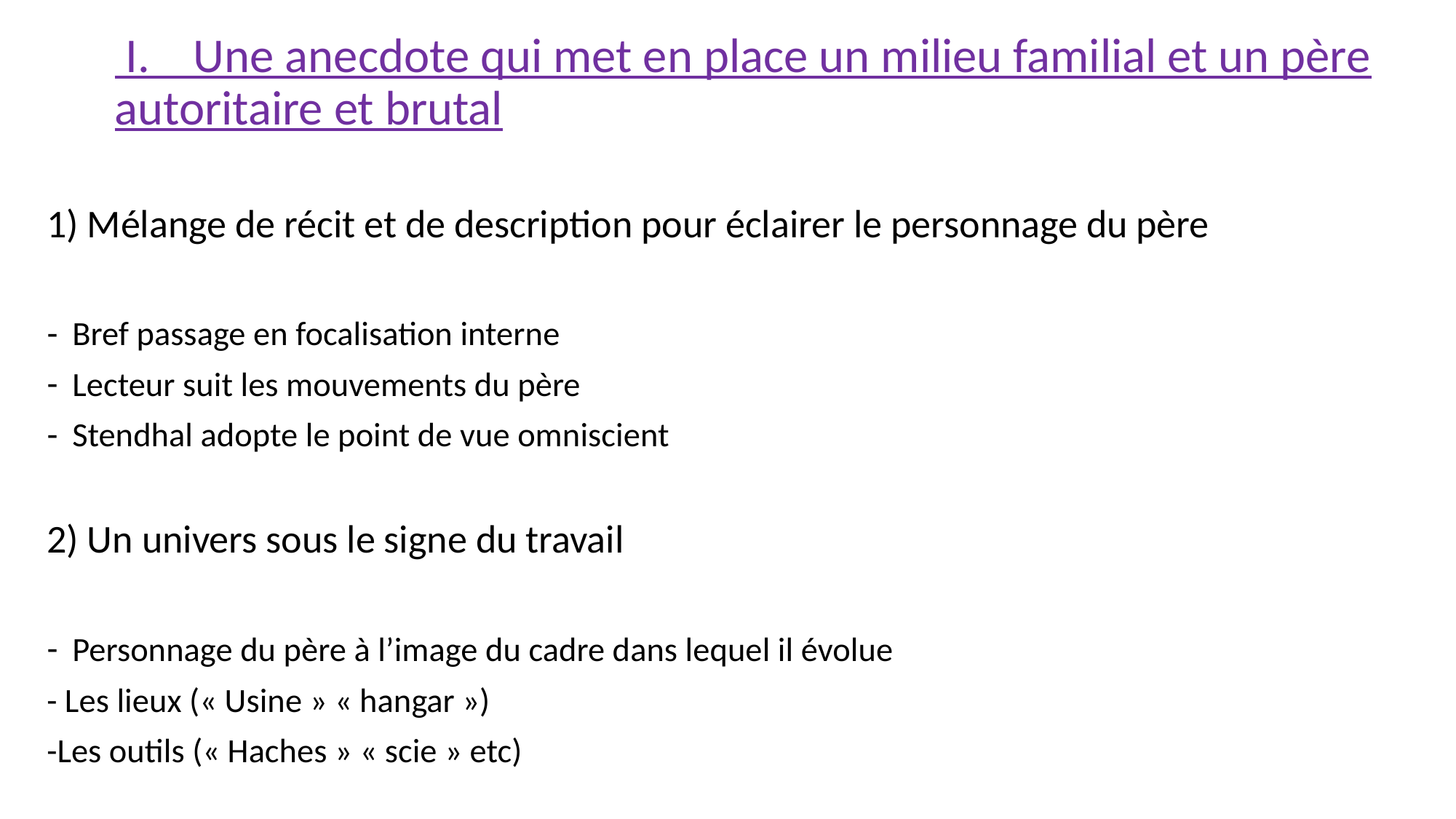

# I.    Une anecdote qui met en place un milieu familial et un père autoritaire et brutal
1) Mélange de récit et de description pour éclairer le personnage du père

Bref passage en focalisation interne
Lecteur suit les mouvements du père
Stendhal adopte le point de vue omniscient

2) Un univers sous le signe du travail

Personnage du père à l’image du cadre dans lequel il évolue
- Les lieux (« Usine » « hangar »)
-Les outils (« Haches » « scie » etc)